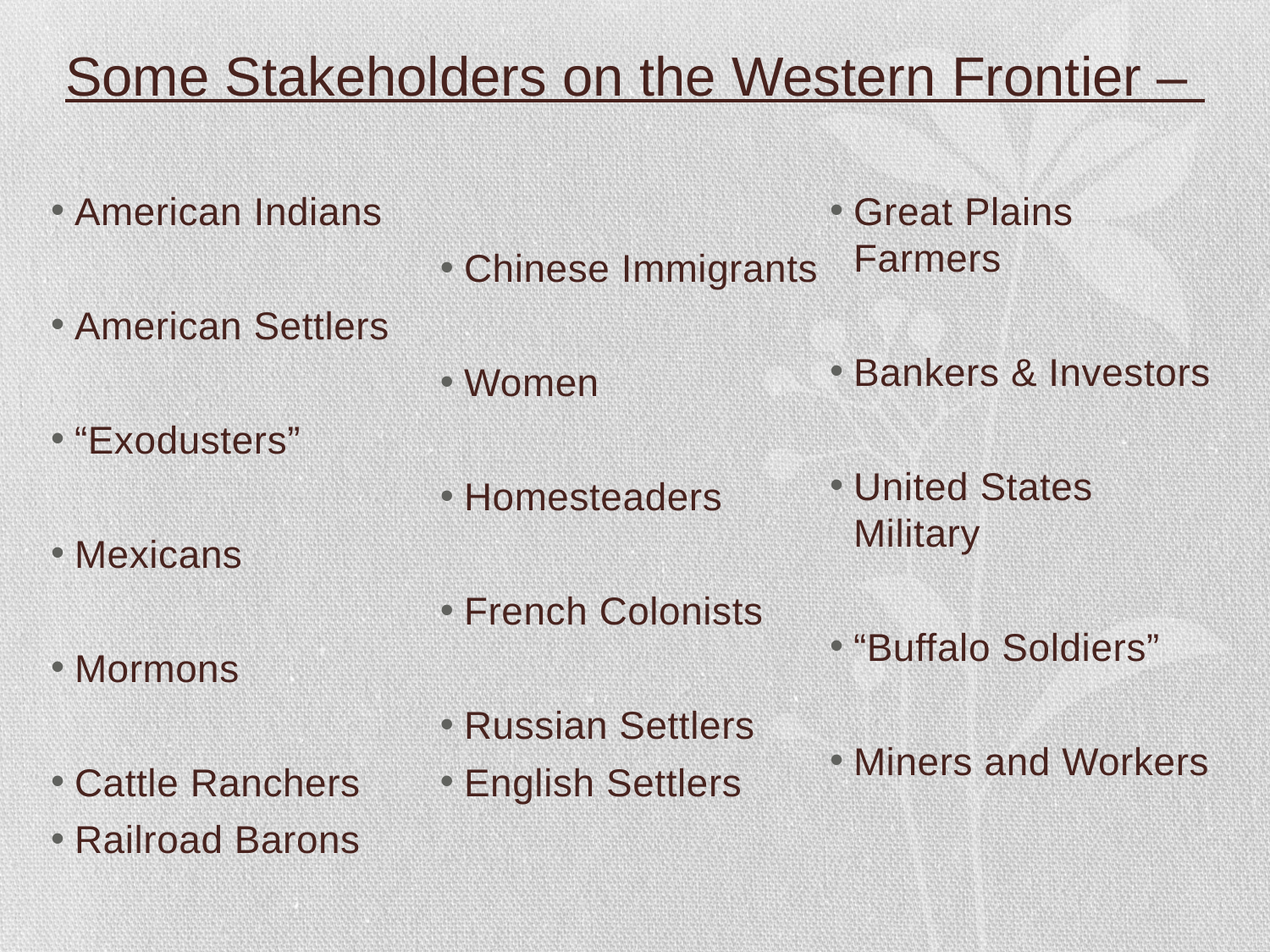

# Some Stakeholders on the Western Frontier –
American Indians

American Settlers

“Exodusters”

Mexicans

Mormons

Cattle Ranchers
Railroad Barons

Chinese Immigrants

Women

Homesteaders

French Colonists

Russian Settlers
English Settlers

Great Plains Farmers

Bankers & Investors

United States Military

“Buffalo Soldiers”

Miners and Workers